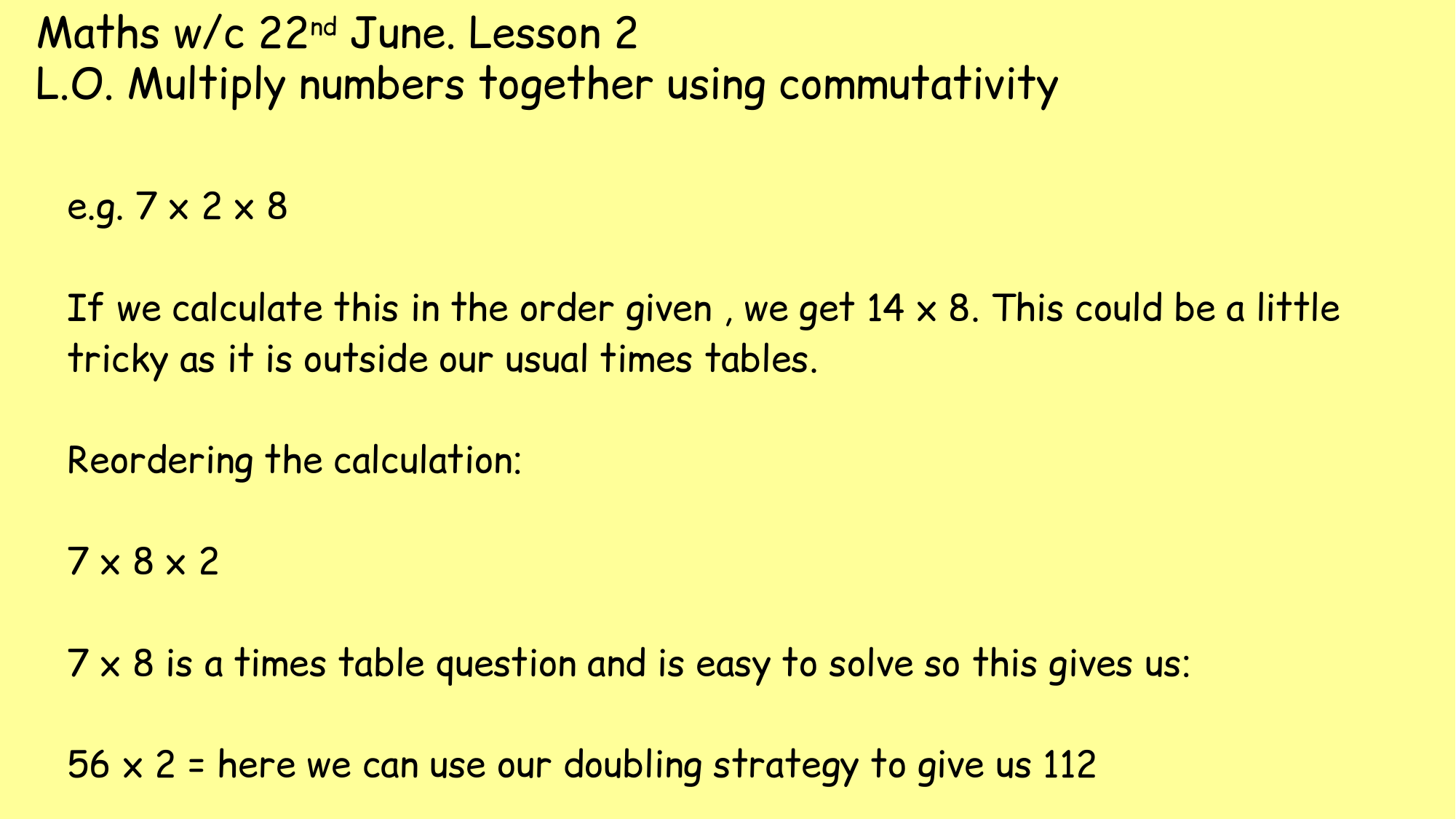

Maths w/c 22nd June. Lesson 2
L.O. Multiply numbers together using commutativity
| e.g. 7 x 2 x 8 If we calculate this in the order given , we get 14 x 8. This could be a little tricky as it is outside our usual times tables. Reordering the calculation: 7 x 8 x 2 7 x 8 is a times table question and is easy to solve so this gives us: 56 x 2 = here we can use our doubling strategy to give us 112 |
| --- |